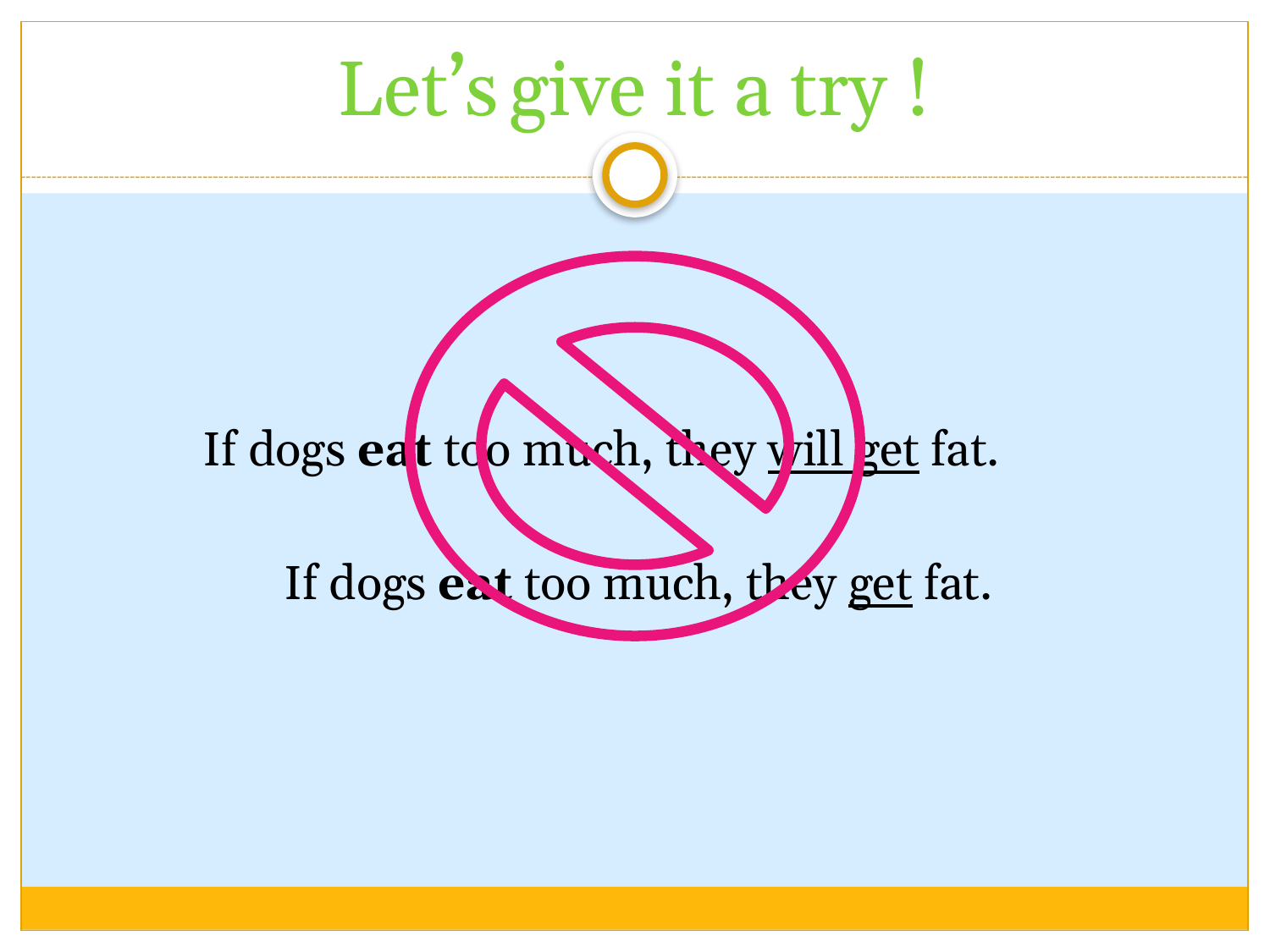

# Let’s give it a try !

             If dogs eat too much, they will get fat.

 If dogs eat too much, they get fat.